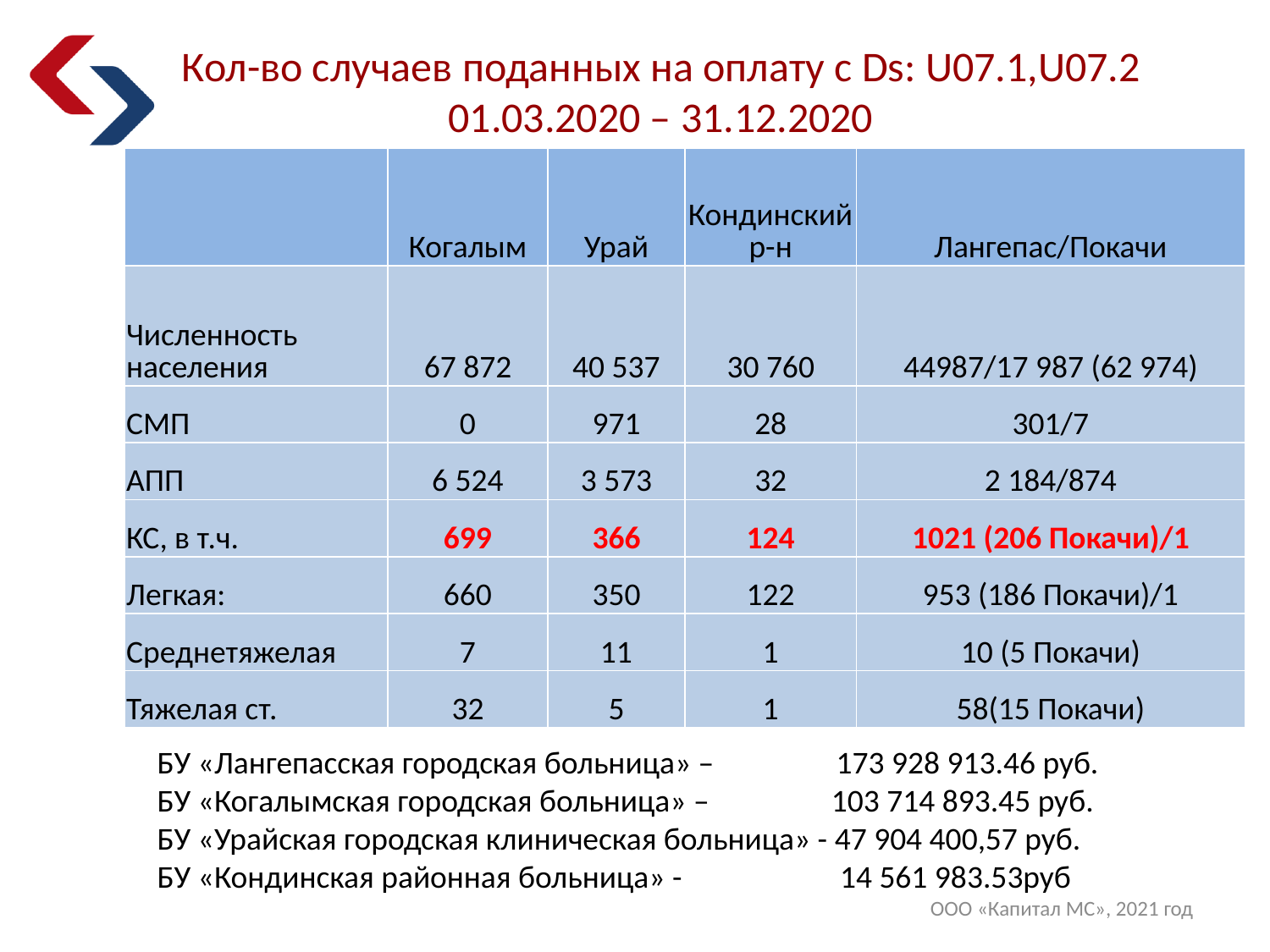

Кол-во случаев поданных на оплату с Ds: U07.1,U07.2
01.03.2020 – 31.12.2020
|  | Когалым | Урай | Кондинский р-н | Лангепас/Покачи |
| --- | --- | --- | --- | --- |
| Численность населения | 67 872 | 40 537 | 30 760 | 44987/17 987 (62 974) |
| СМП | 0 | 971 | 28 | 301/7 |
| АПП | 6 524 | 3 573 | 32 | 2 184/874 |
| КС, в т.ч. | 699 | 366 | 124 | 1021 (206 Покачи)/1 |
| Легкая: | 660 | 350 | 122 | 953 (186 Покачи)/1 |
| Среднетяжелая | 7 | 11 | 1 | 10 (5 Покачи) |
| Тяжелая ст. | 32 | 5 | 1 | 58(15 Покачи) |
.
БУ «Лангепасская городская больница» –                 173 928 913.46 руб.
БУ «Когалымская городская больница» –                 103 714 893.45 руб.
БУ «Урайская городская клиническая больница» - 47 904 400,57 руб.
БУ «Кондинская районная больница» -                      14 561 983.53руб

ООО «Капитал МС», 2021 год